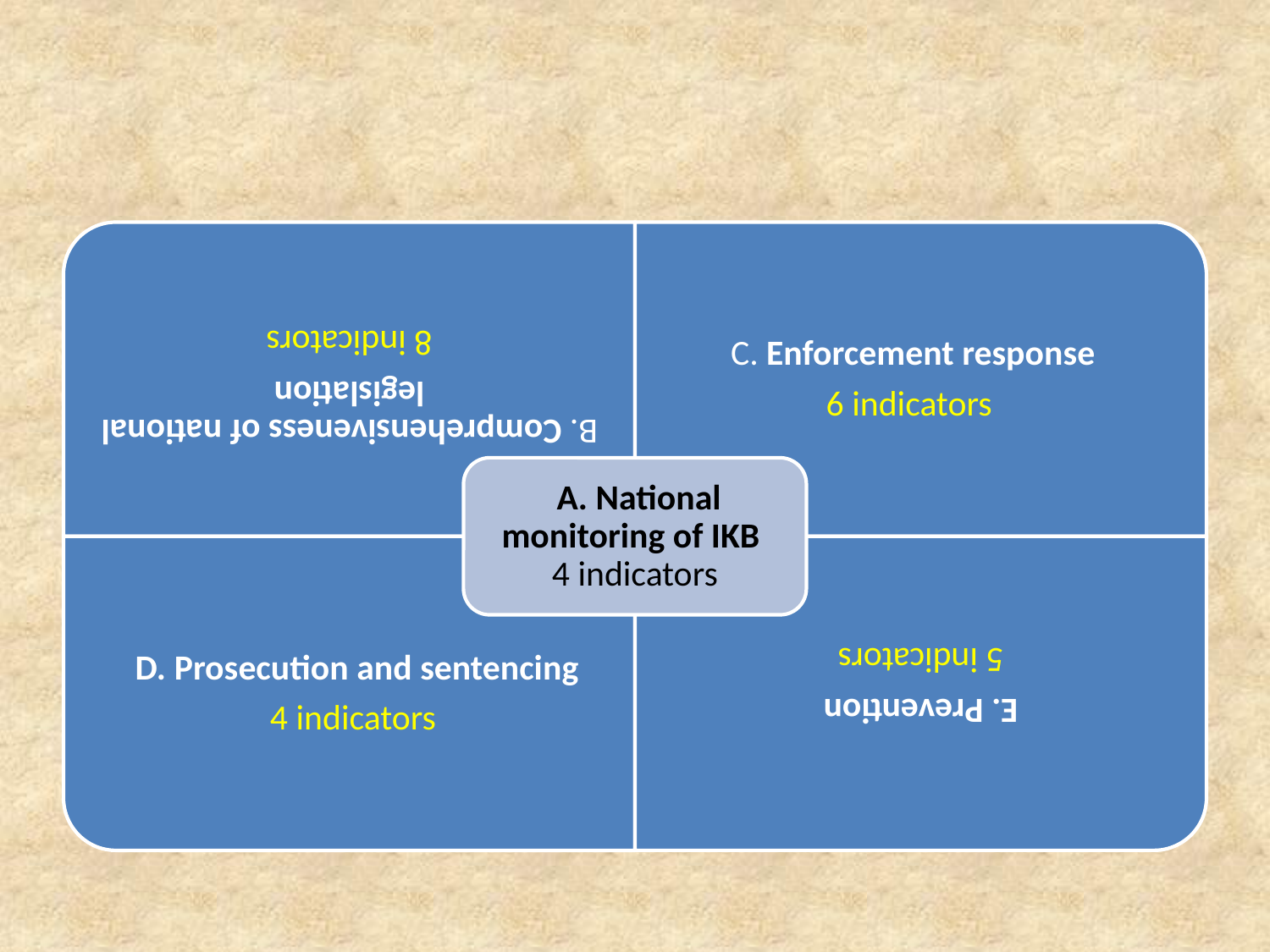

#
B. Comprehensiveness of national legislation
8 indicators
C. Enforcement response
6 indicators
D. Prosecution and sentencing
4 indicators
E. Prevention
5 indicators
 A. National monitoring of IKB
4 indicators